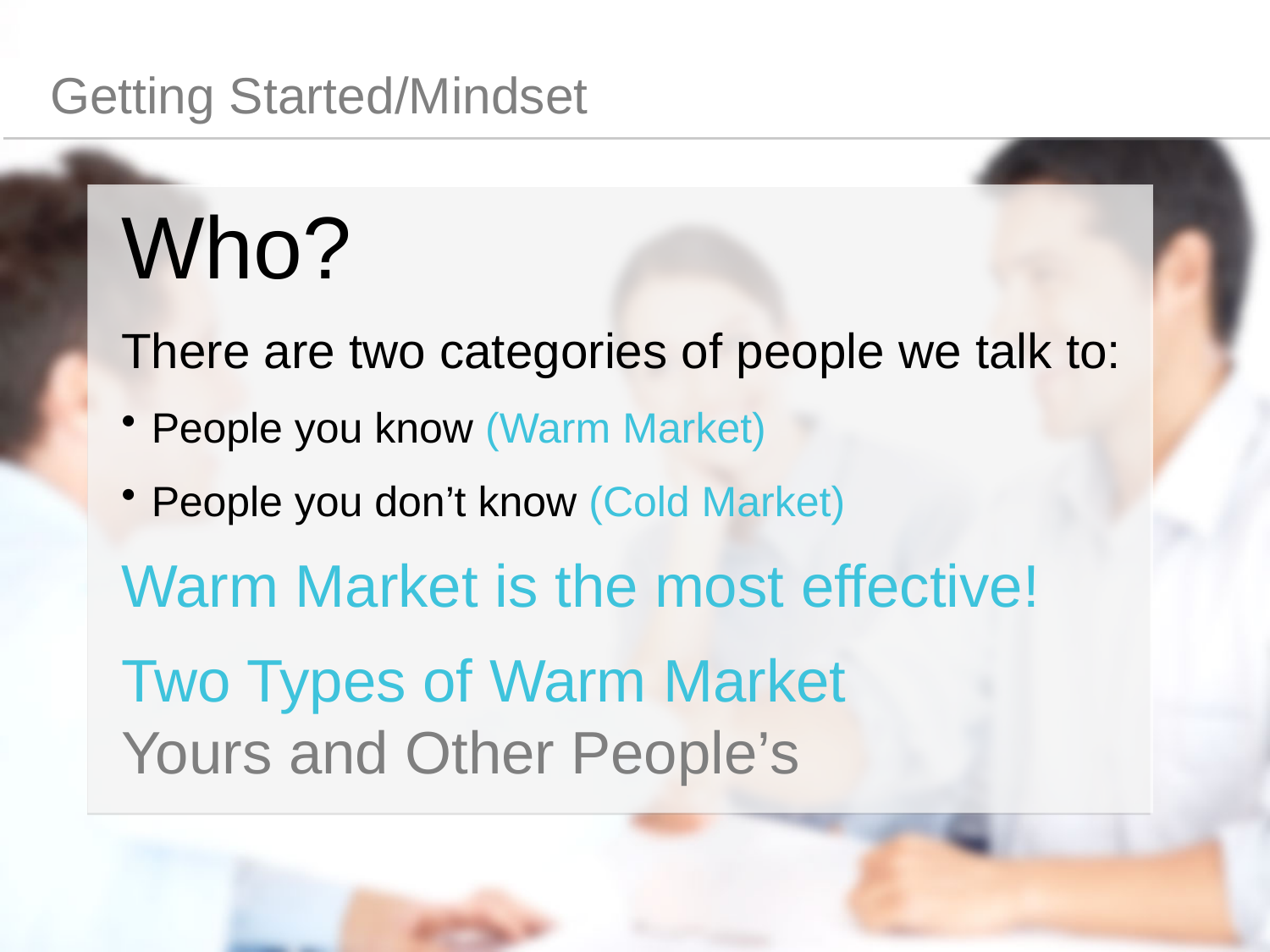

Getting Started/Mindset

Who?
There are two categories of people we talk to:
People you know (Warm Market)
People you don’t know (Cold Market)
Warm Market is the most effective!
Two Types of Warm Market
Yours and Other People’s